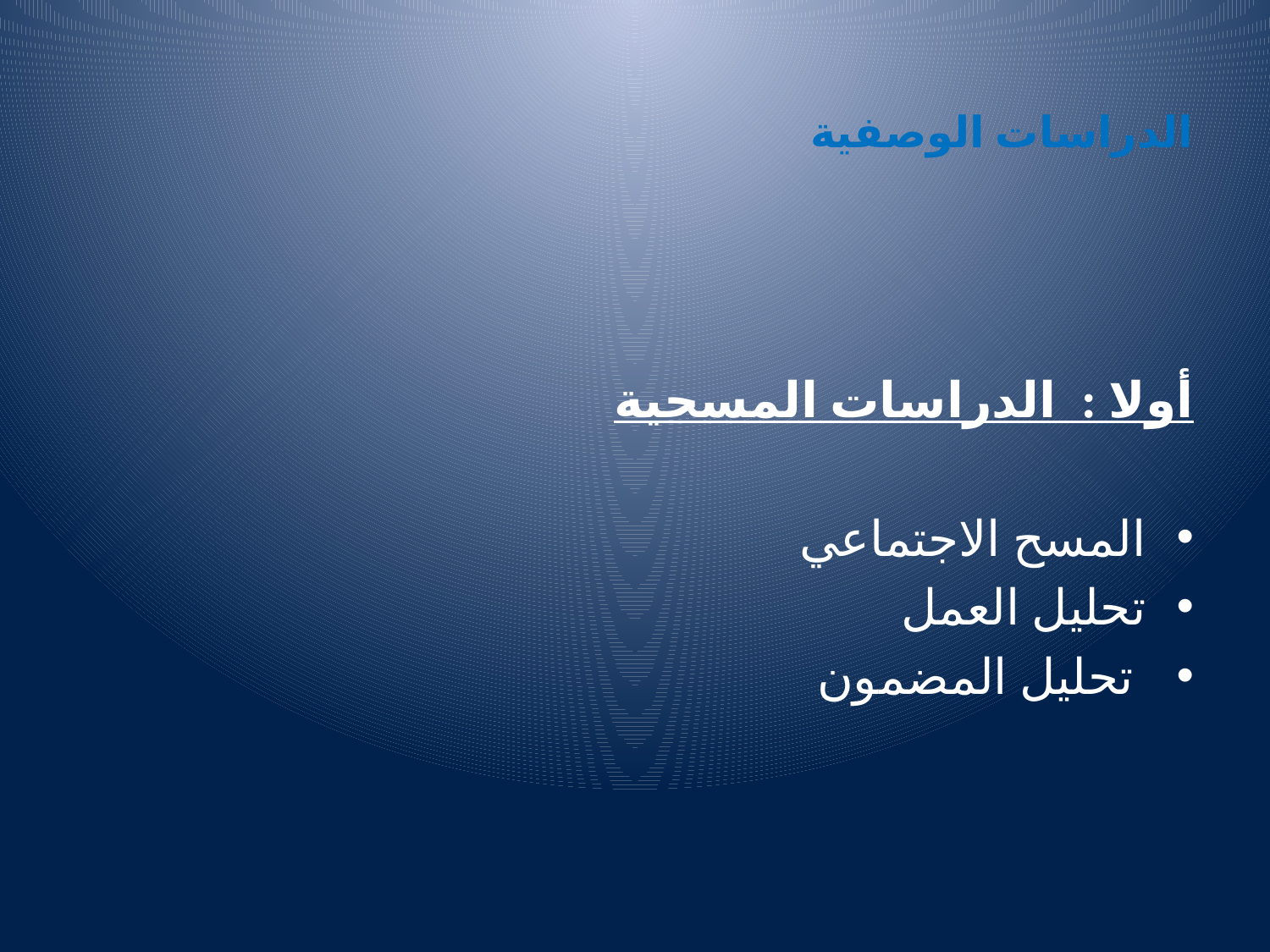

# الدراسات الوصفية
أولا :  الدراسات المسحية

المسح الاجتماعي
تحليل العمل
 تحليل المضمون